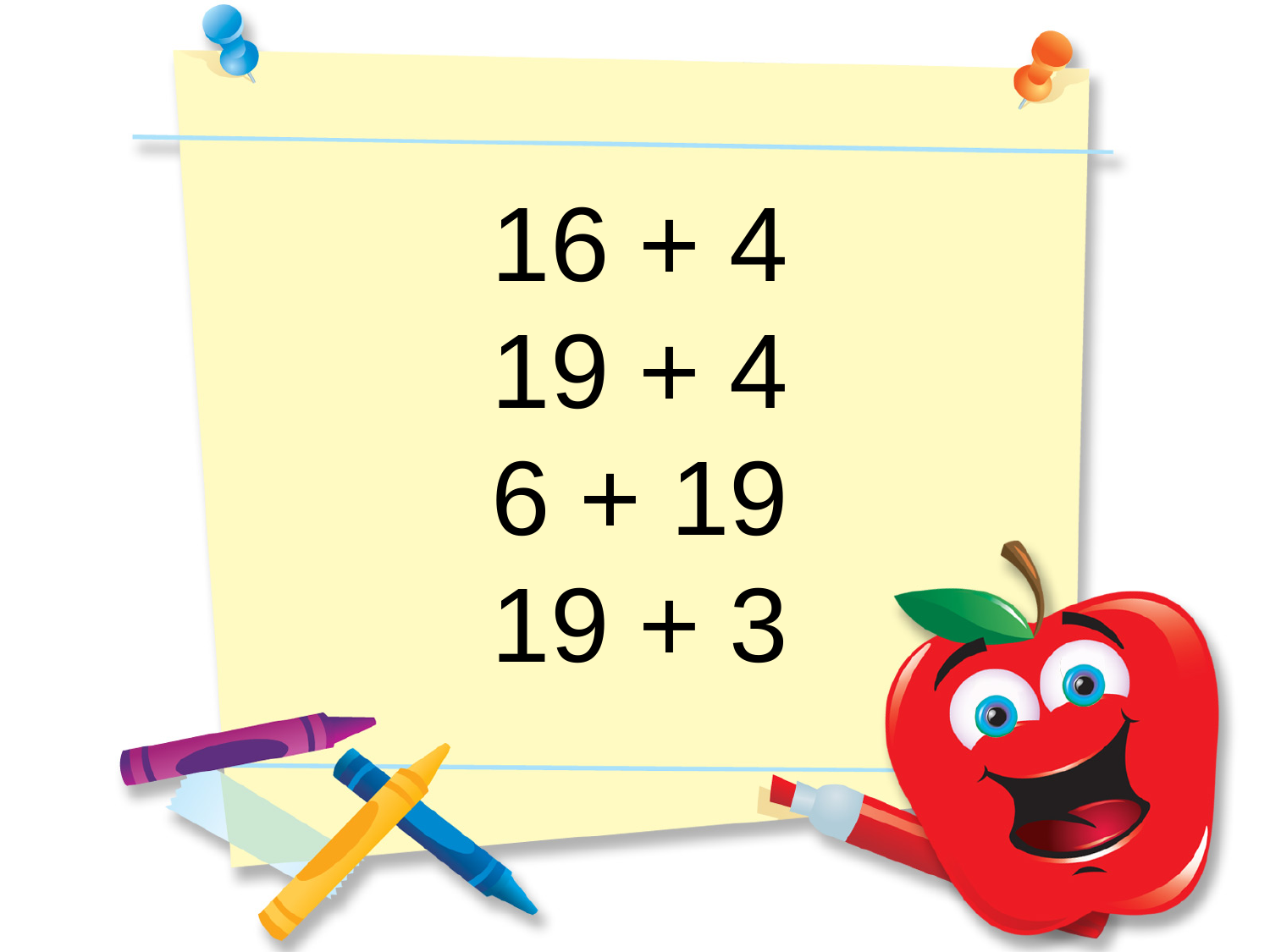

16 + 4
19 + 4
6 + 19
19 + 3